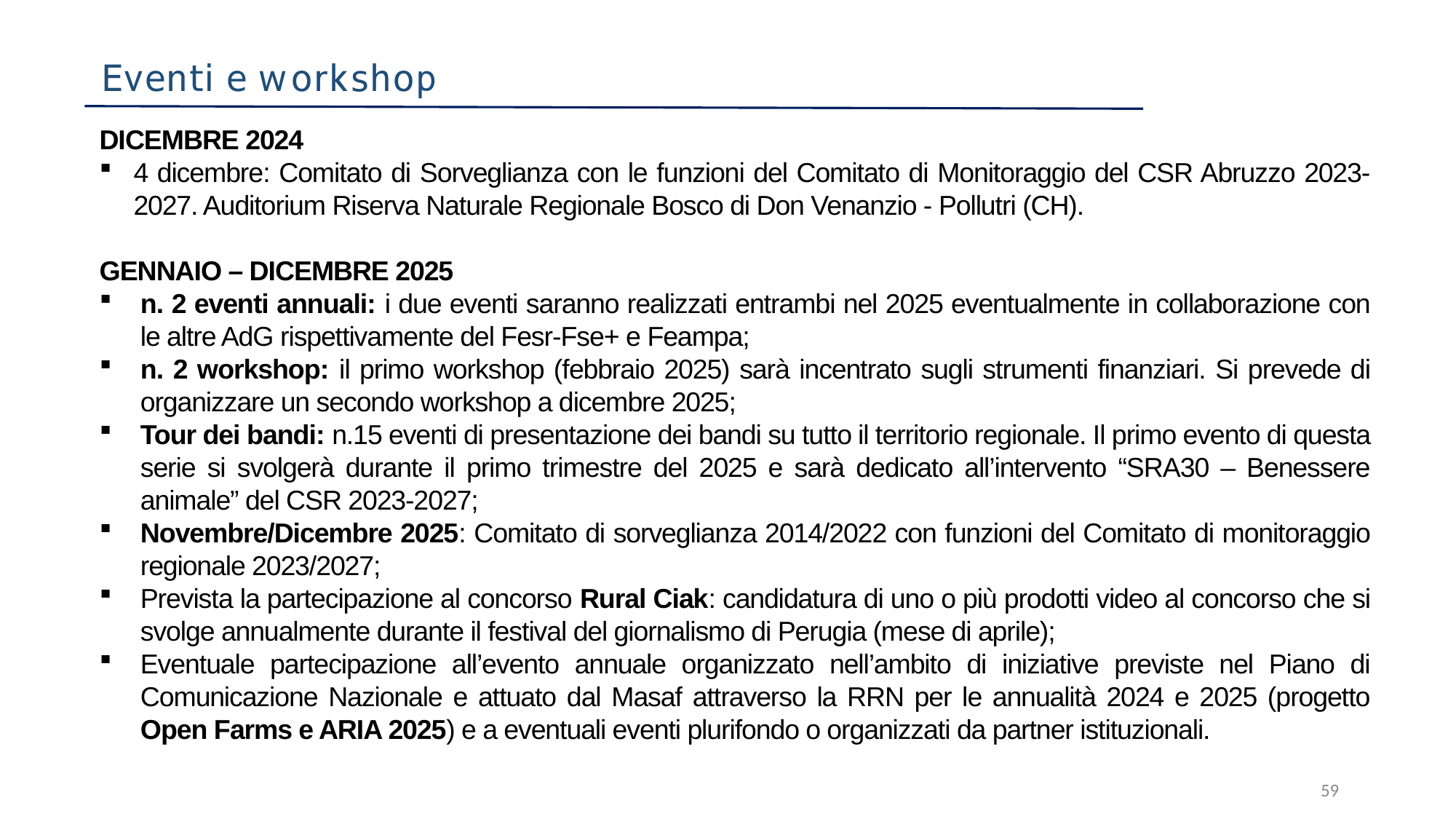

Eventi e workshop
DICEMBRE 2024
4 dicembre: Comitato di Sorveglianza con le funzioni del Comitato di Monitoraggio del CSR Abruzzo 2023-2027. Auditorium Riserva Naturale Regionale Bosco di Don Venanzio - Pollutri (CH).

GENNAIO – DICEMBRE 2025
n. 2 eventi annuali: i due eventi saranno realizzati entrambi nel 2025 eventualmente in collaborazione con le altre AdG rispettivamente del Fesr-Fse+ e Feampa;
n. 2 workshop: il primo workshop (febbraio 2025) sarà incentrato sugli strumenti finanziari. Si prevede di organizzare un secondo workshop a dicembre 2025;
Tour dei bandi: n.15 eventi di presentazione dei bandi su tutto il territorio regionale. Il primo evento di questa serie si svolgerà durante il primo trimestre del 2025 e sarà dedicato all’intervento “SRA30 – Benessere animale” del CSR 2023-2027;
Novembre/Dicembre 2025: Comitato di sorveglianza 2014/2022 con funzioni del Comitato di monitoraggio regionale 2023/2027;
Prevista la partecipazione al concorso Rural Ciak: candidatura di uno o più prodotti video al concorso che si svolge annualmente durante il festival del giornalismo di Perugia (mese di aprile);
Eventuale partecipazione all’evento annuale organizzato nell’ambito di iniziative previste nel Piano di Comunicazione Nazionale e attuato dal Masaf attraverso la RRN per le annualità 2024 e 2025 (progetto Open Farms e ARIA 2025) e a eventuali eventi plurifondo o organizzati da partner istituzionali.